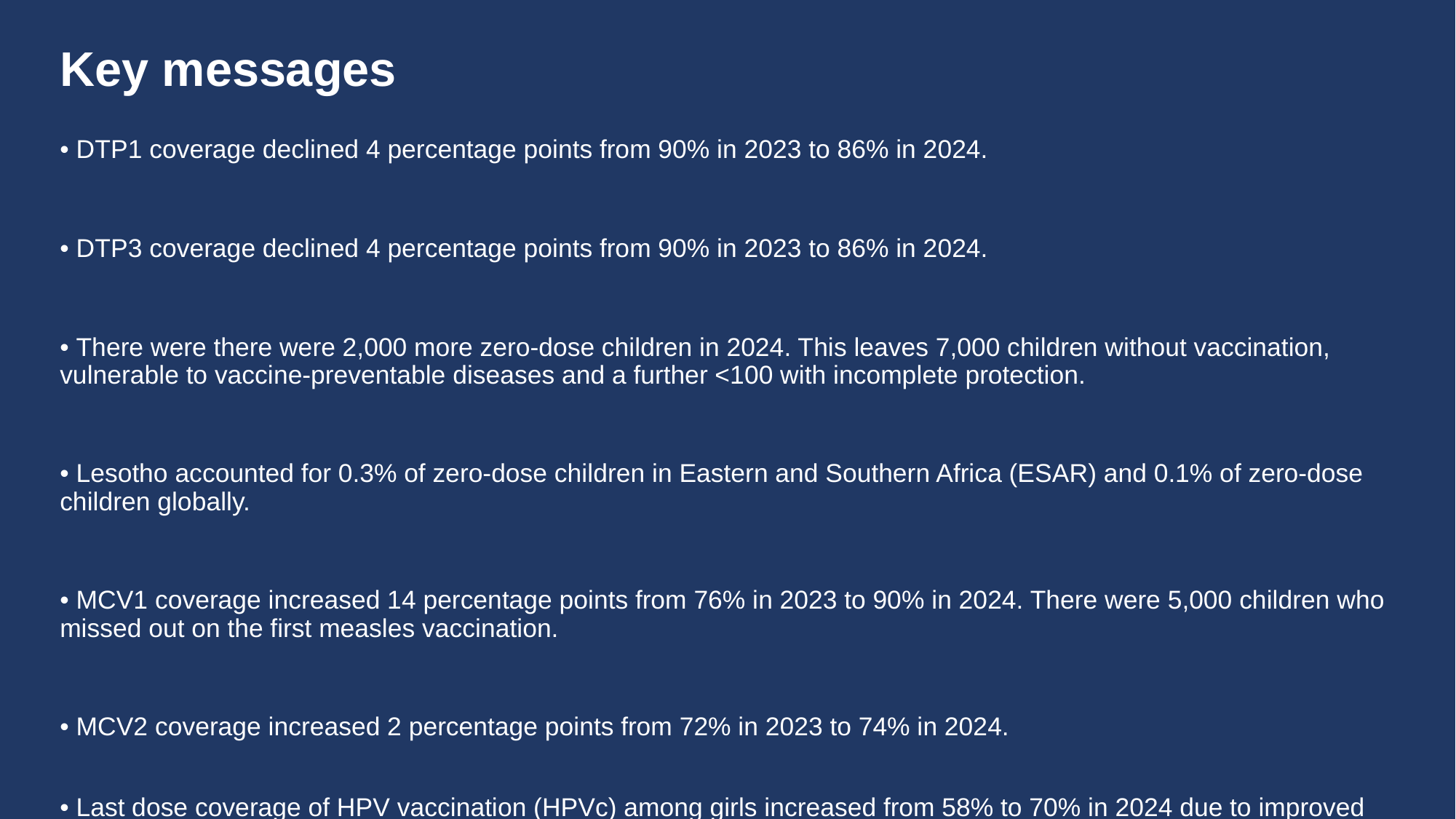

# Key messages
• DTP1 coverage declined 4 percentage points from 90% in 2023 to 86% in 2024.

• DTP3 coverage declined 4 percentage points from 90% in 2023 to 86% in 2024.

• There were there were 2,000 more zero-dose children in 2024. This leaves 7,000 children without vaccination, vulnerable to vaccine-preventable diseases and a further <100 with incomplete protection.

• Lesotho accounted for 0.3% of zero-dose children in Eastern and Southern Africa (ESAR) and 0.1% of zero-dose children globally.

• MCV1 coverage increased 14 percentage points from 76% in 2023 to 90% in 2024. There were 5,000 children who missed out on the first measles vaccination.

• MCV2 coverage increased 2 percentage points from 72% in 2023 to 74% in 2024.

• Last dose coverage of HPV vaccination (HPVc) among girls increased from 58% to 70% in 2024 due to improved programme performance.